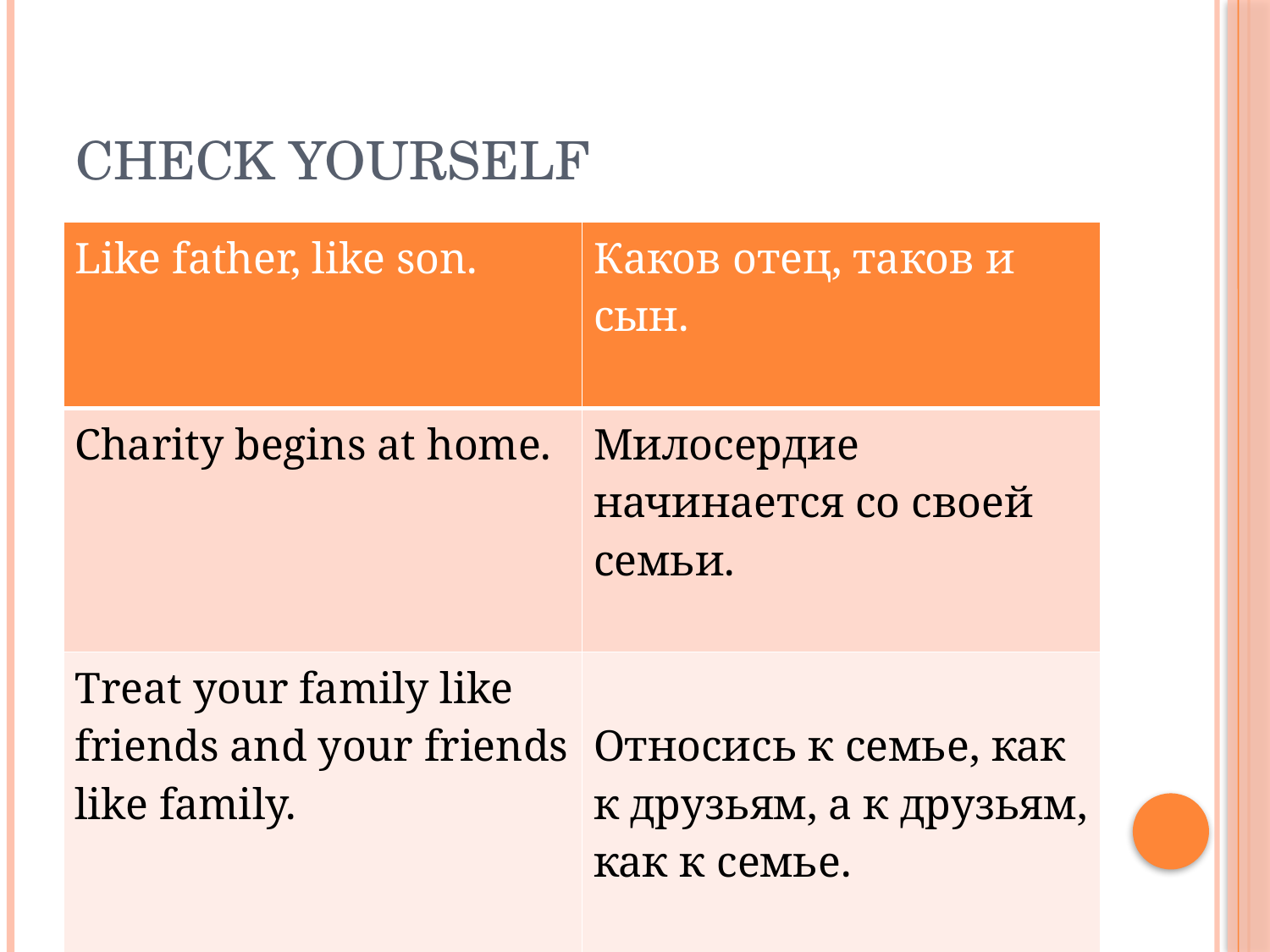

# Check yourself
| Like father, like son. | Каков отец, таков и сын. |
| --- | --- |
| Charity begins at home. | Милосердие начинается со своей семьи. |
| Treat your family like friends and your friends like family. | Относись к семье, как к друзьям, а к друзьям, как к семье. |